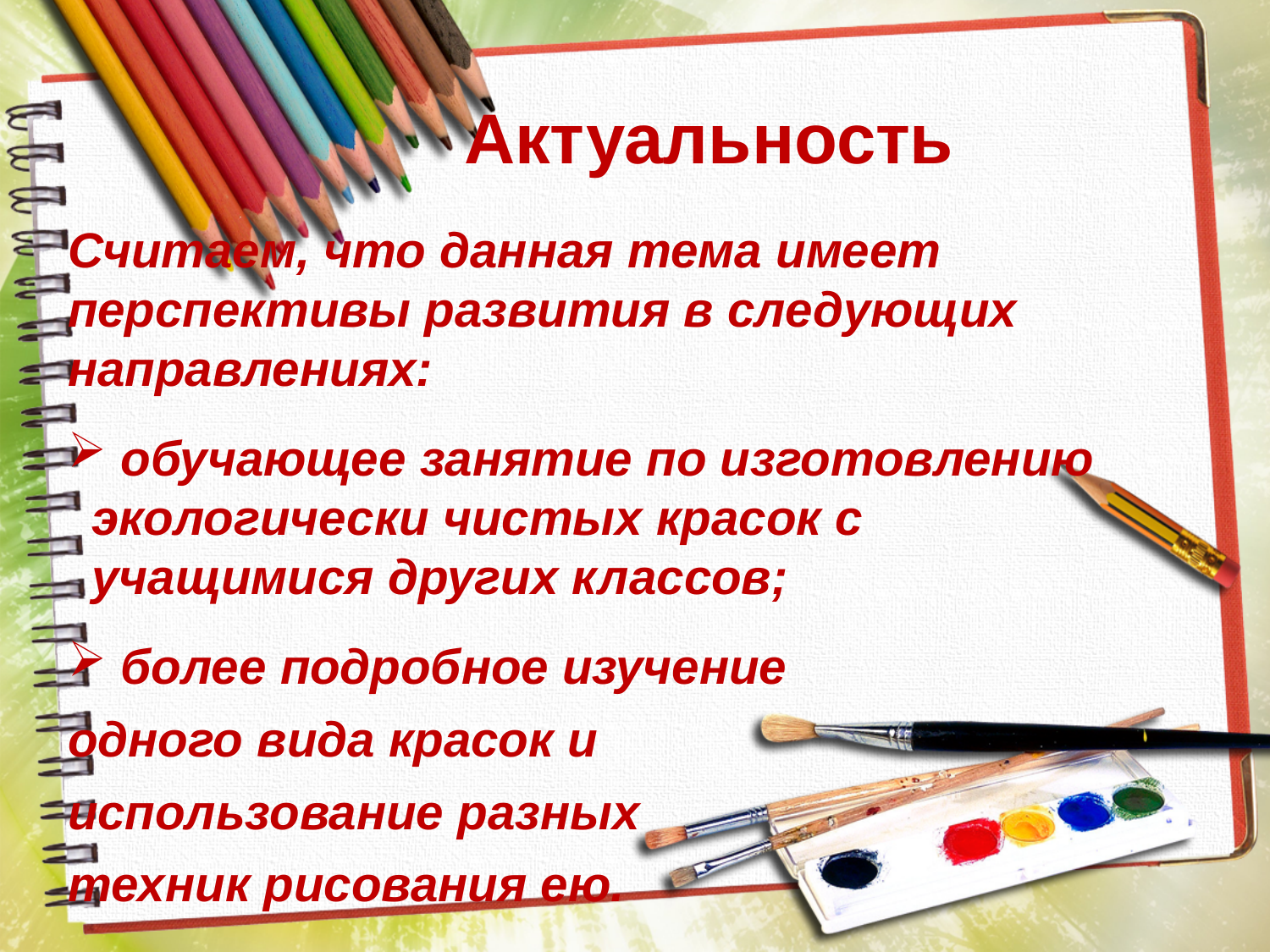

# Актуальность
Считаем, что данная тема имеет перспективы развития в следующих направлениях:
 обучающее занятие по изготовлению экологически чистых красок с учащимися других классов;
 более подробное изучение
одного вида красок и
использование разных
техник рисования ею.